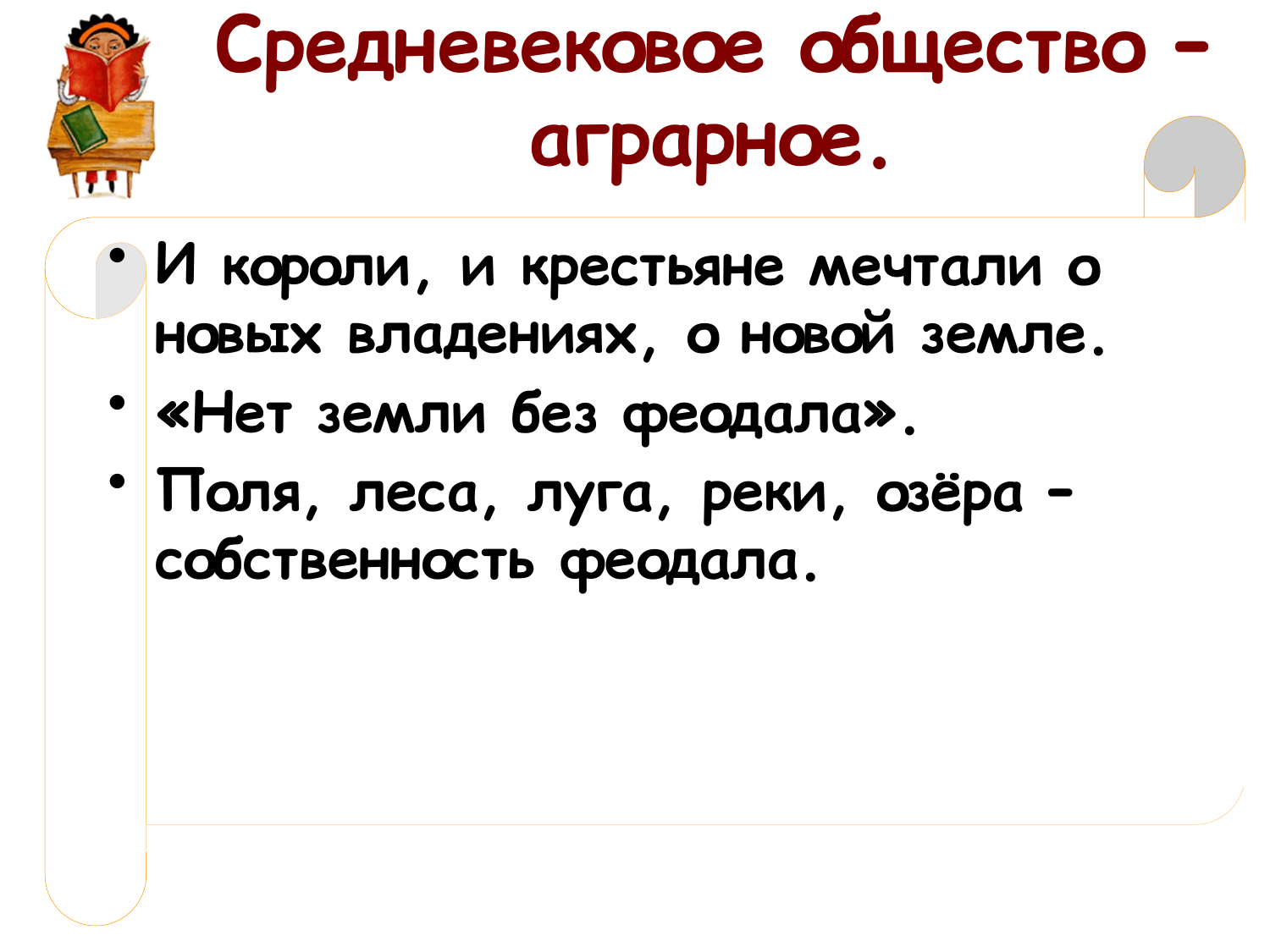

# Средневековое общество – аграрное.
И короли, и крестьяне мечтали о новых владениях, о новой земле.
«Нет земли без феодала».
Поля, леса, луга, реки, озёра – собственность феодала.